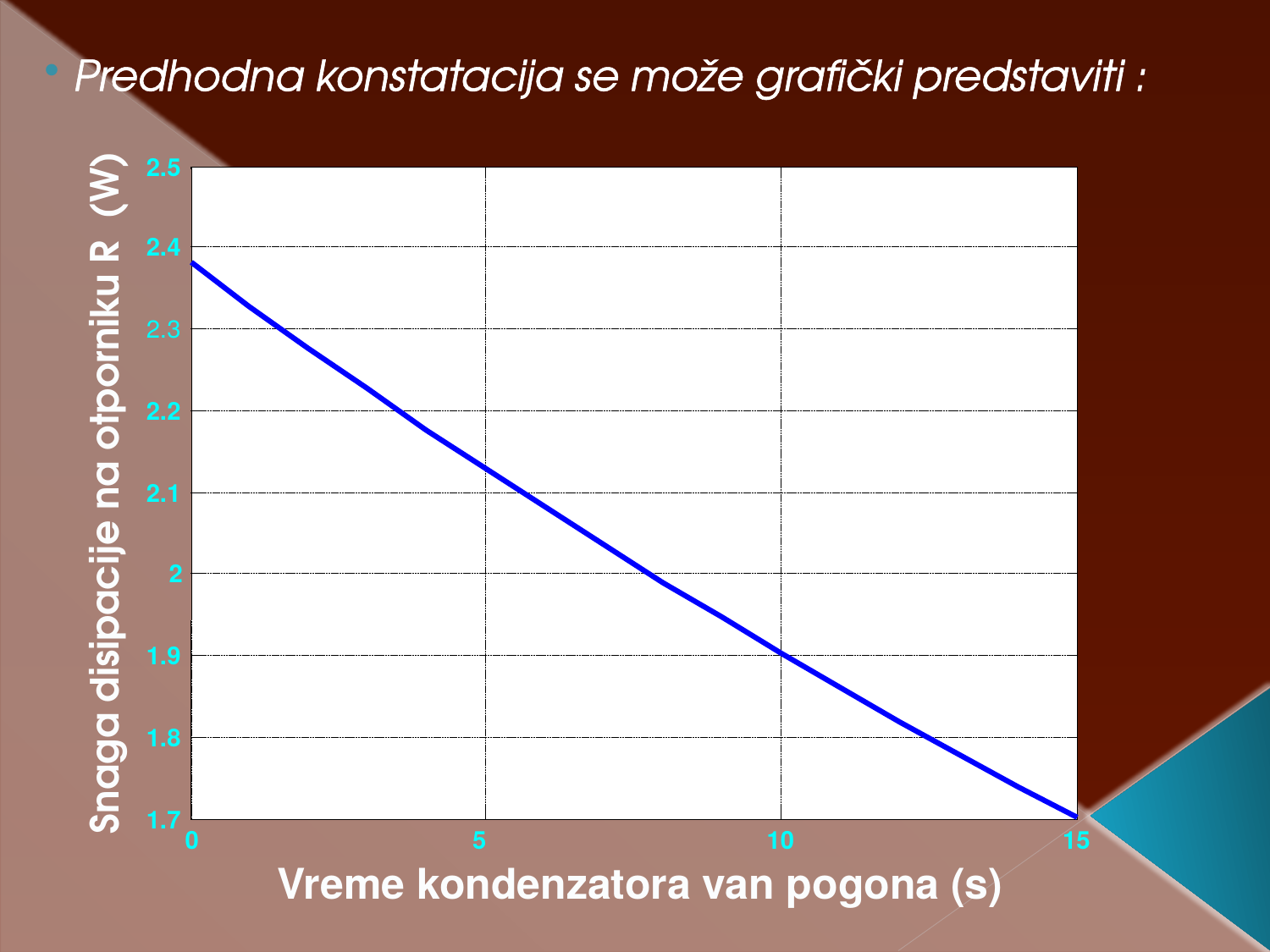

Predhodna konstatacija se može grafički predstaviti :

2.5

2.4

2.3

2.2

2.1

2

1.9

1.8

1.7

0
5
10
15
Vreme kondenzatora van pogona (s)
Snaga disipacije na otporniku R  (W)